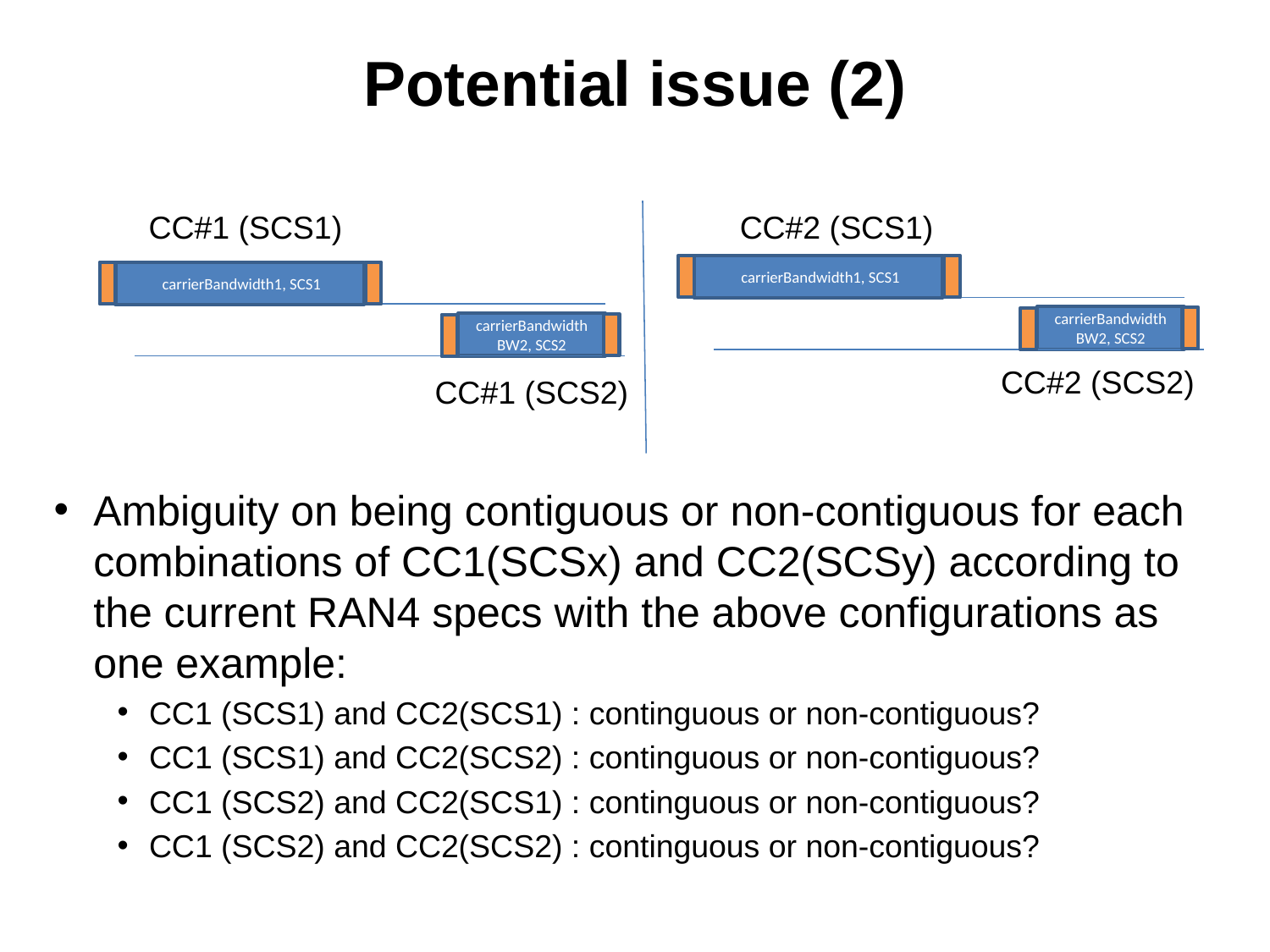

# Potential issue (2)
CC#1 (SCS1)
CC#2 (SCS1)

 carrierBandwidth1, SCS1

 carrierBandwidth1, SCS1

carrierBandwidth BW2, SCS2

carrierBandwidth BW2, SCS2

CC#2 (SCS2)
CC#1 (SCS2)
Ambiguity on being contiguous or non-contiguous for each combinations of CC1(SCSx) and CC2(SCSy) according to the current RAN4 specs with the above configurations as one example:
CC1 (SCS1) and CC2(SCS1) : continguous or non-contiguous?
CC1 (SCS1) and CC2(SCS2) : continguous or non-contiguous?
CC1 (SCS2) and CC2(SCS1) : continguous or non-contiguous?
CC1 (SCS2) and CC2(SCS2) : continguous or non-contiguous?